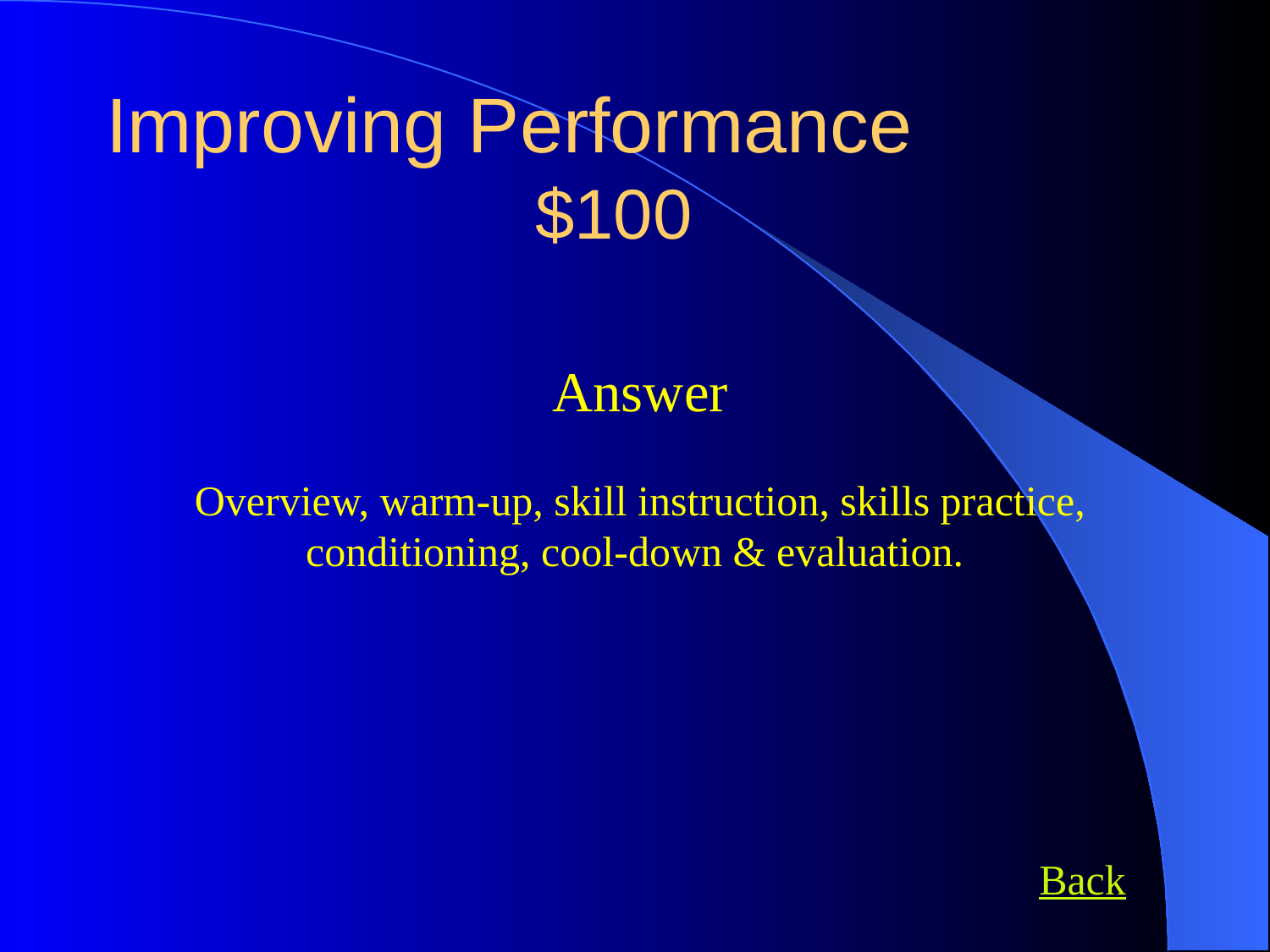

Improving Performance 		$100
Answer

Overview, warm-up, skill instruction, skills practice, conditioning, cool-down & evaluation.

Back